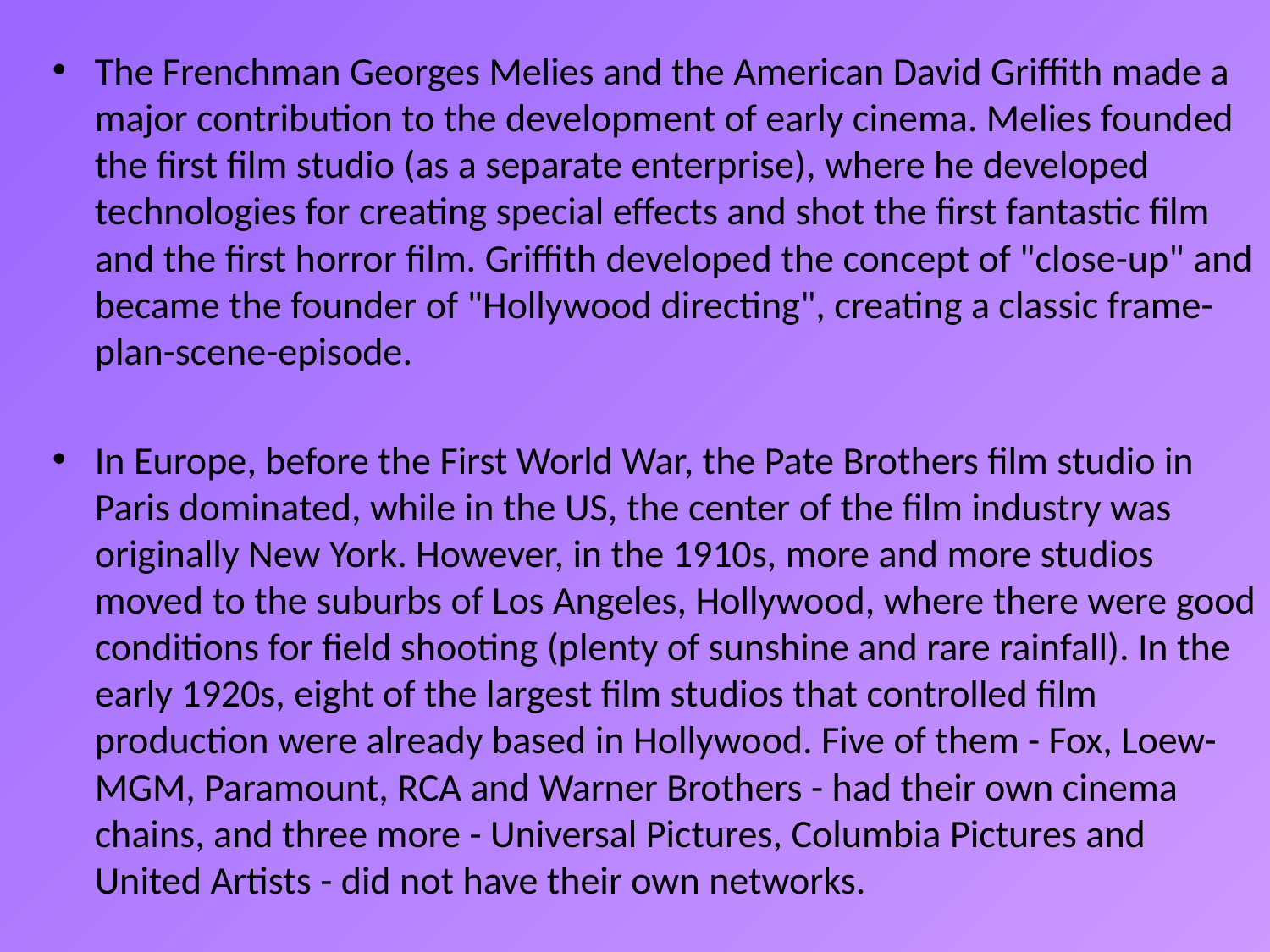

The Frenchman Georges Melies and the American David Griffith made a major contribution to the development of early cinema. Melies founded the first film studio (as a separate enterprise), where he developed technologies for creating special effects and shot the first fantastic film and the first horror film. Griffith developed the concept of "close-up" and became the founder of "Hollywood directing", creating a classic frame-plan-scene-episode.

In Europe, before the First World War, the Pate Brothers film studio in Paris dominated, while in the US, the center of the film industry was originally New York. However, in the 1910s, more and more studios moved to the suburbs of Los Angeles, Hollywood, where there were good conditions for field shooting (plenty of sunshine and rare rainfall). In the early 1920s, eight of the largest film studios that controlled film production were already based in Hollywood. Five of them - Fox, Loew-MGM, Paramount, RCA and Warner Brothers - had their own cinema chains, and three more - Universal Pictures, Columbia Pictures and United Artists - did not have their own networks.